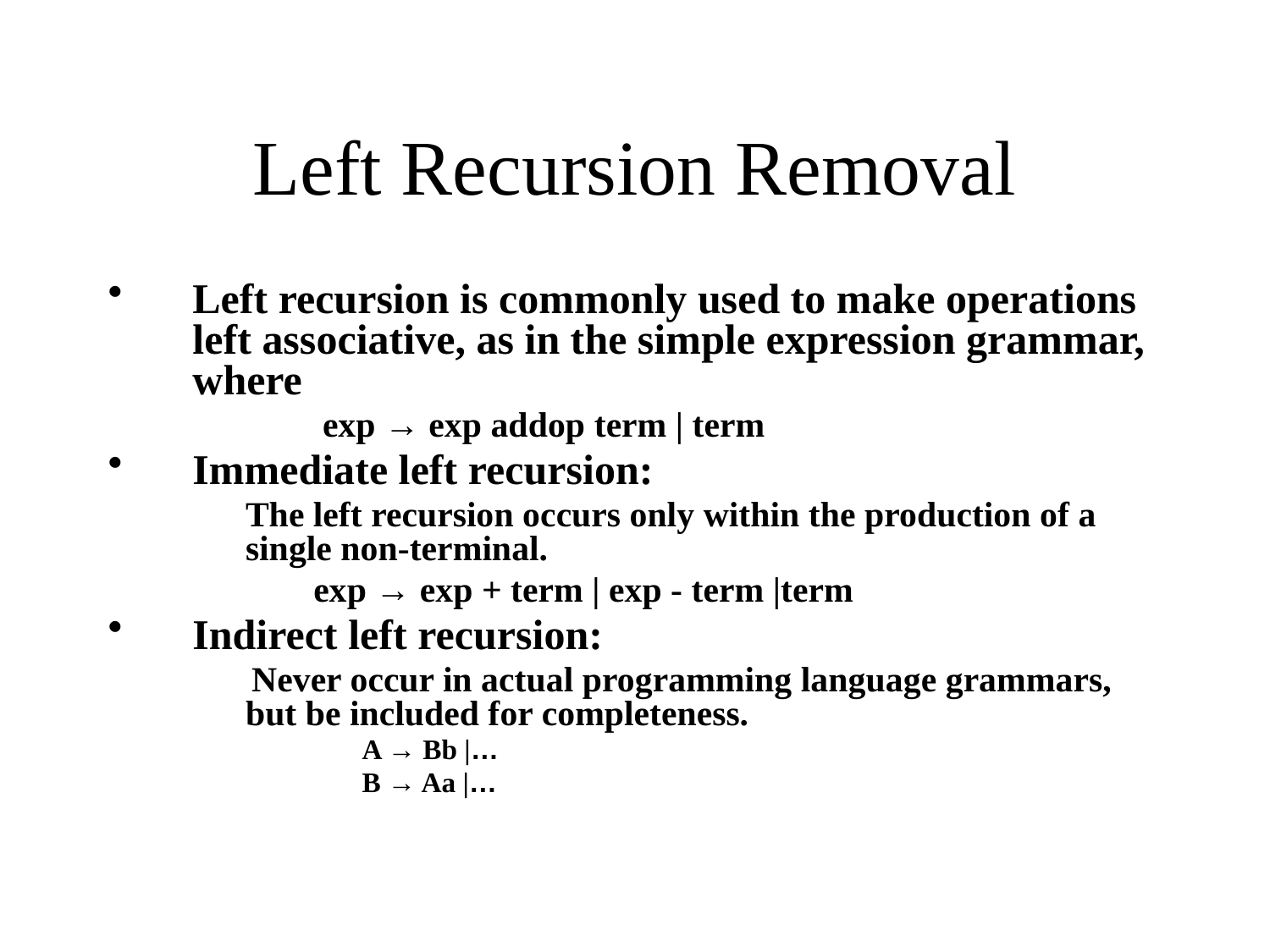

# Left Recursion Removal
Left recursion is commonly used to make operations left associative, as in the simple expression grammar, where
                 exp → exp addop term | term
Immediate left recursion:
	The left recursion occurs only within the production of a single non-terminal.
                exp → exp + term | exp - term |term
Indirect left recursion:
         Never occur in actual programming language grammars, but be included for completeness.
A → Bb |…
B → Aa |…